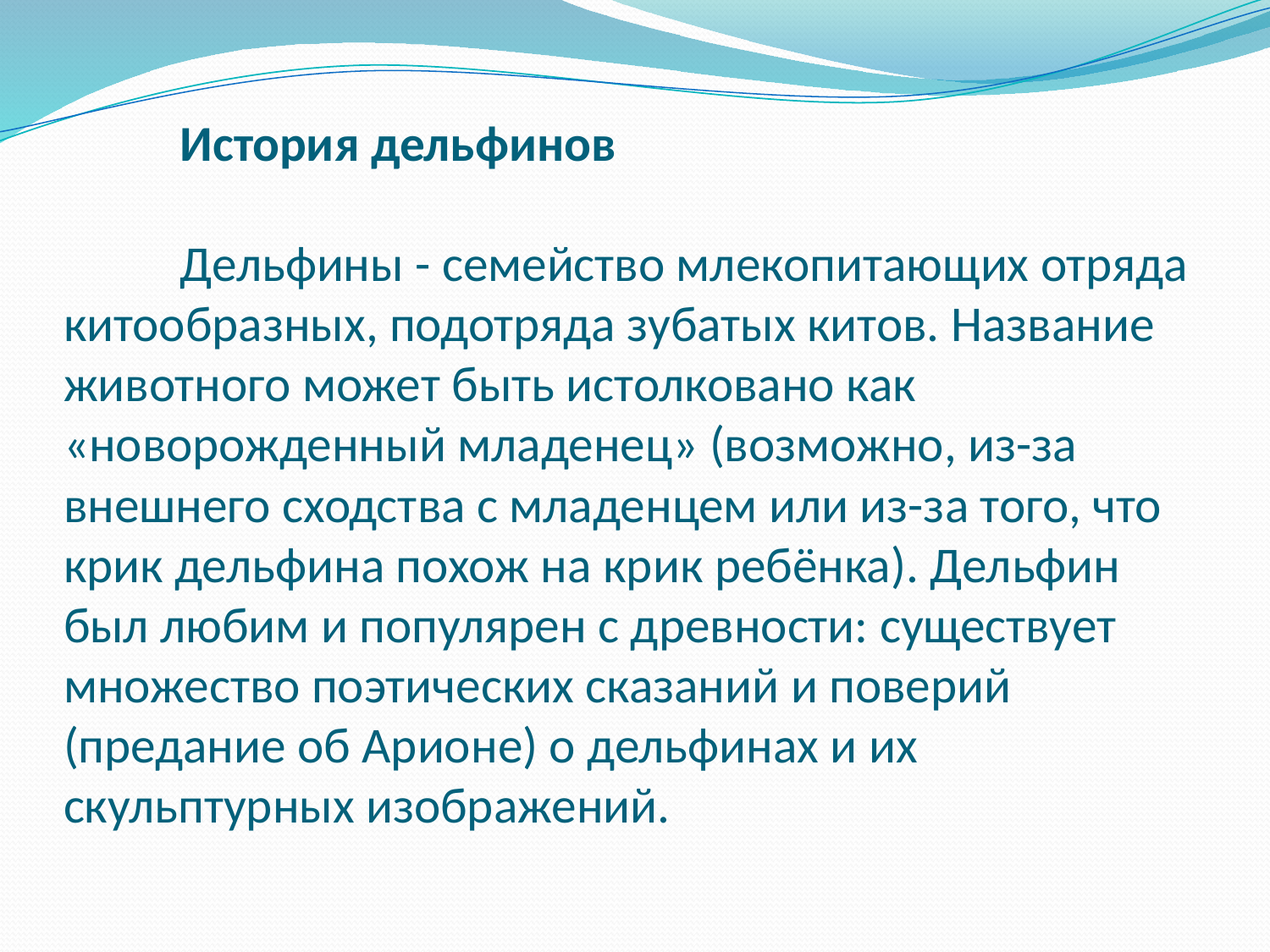

# История дельфинов Дельфины - семейство млекопитающих отряда  китообразных, подотряда зубатых китов. Название животного может быть истолковано как «новорожденный младенец» (возможно, из-за внешнего сходства с младенцем или из-за того, что крик дельфина похож на крик ребёнка). Дельфин был любим и популярен с древности: существует множество поэтических сказаний и поверий (предание об Арионе) о дельфинах и их скульптурных изображений.